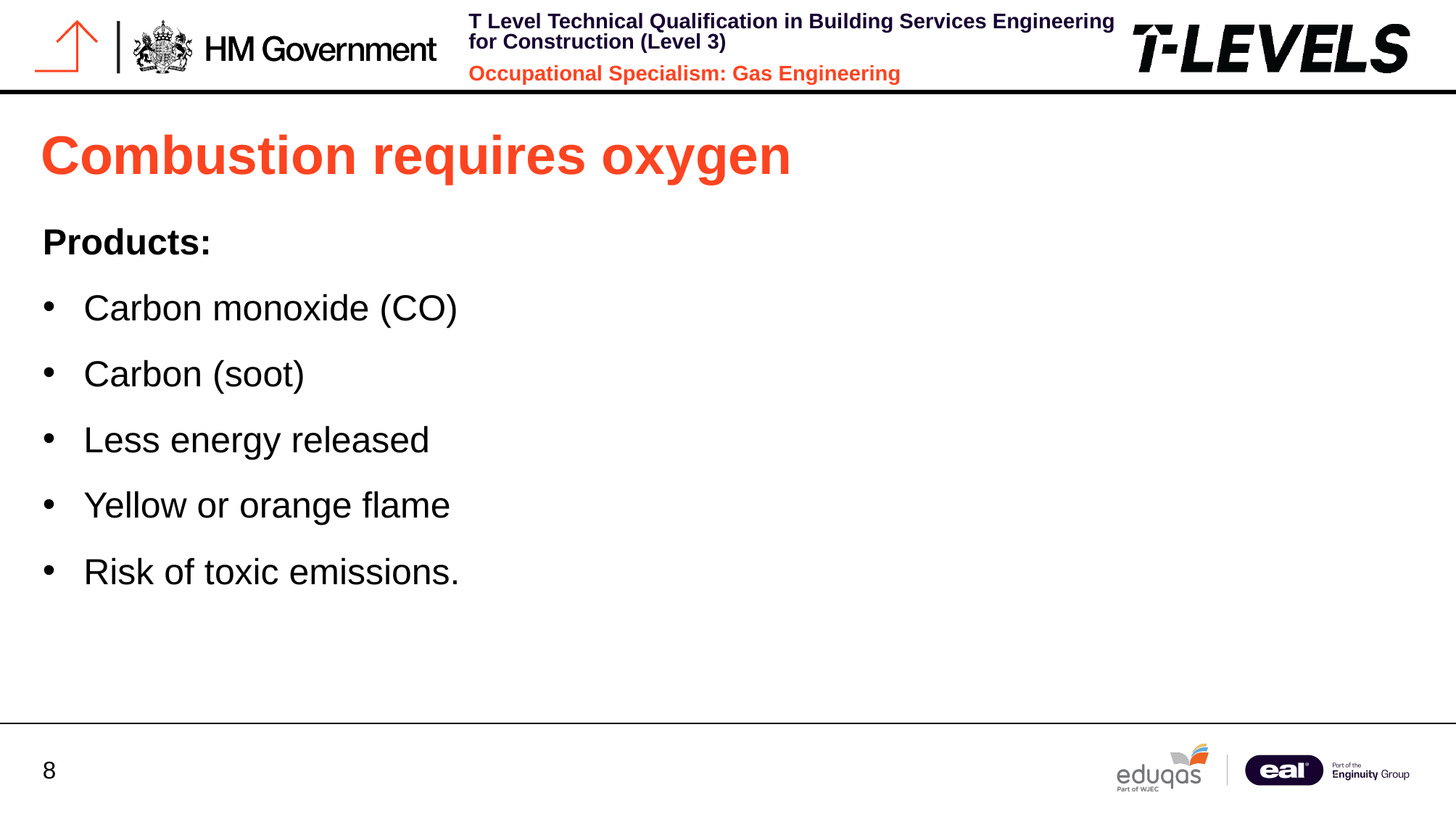

# Combustion requires oxygen
Products:
Carbon monoxide (CO)
Carbon (soot)
Less energy released
Yellow or orange flame
Risk of toxic emissions.